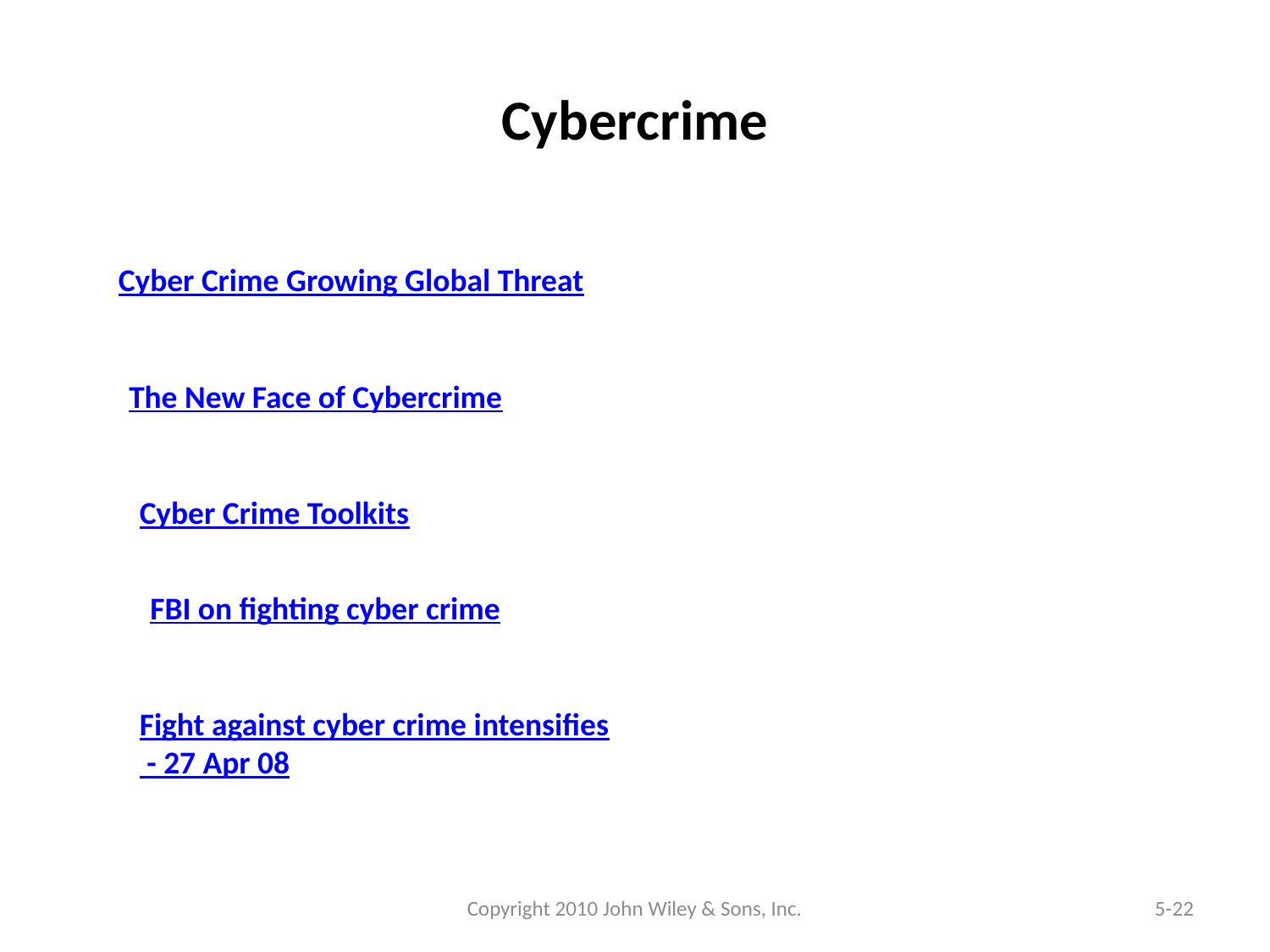

# Cybercrime
Cyber Crime Growing Global Threat
The New Face of Cybercrime
Cyber Crime Toolkits
FBI on fighting cyber crime

Fight against cyber crime intensifies
 - 27 Apr 08
Copyright 2010 John Wiley & Sons, Inc.
5-22